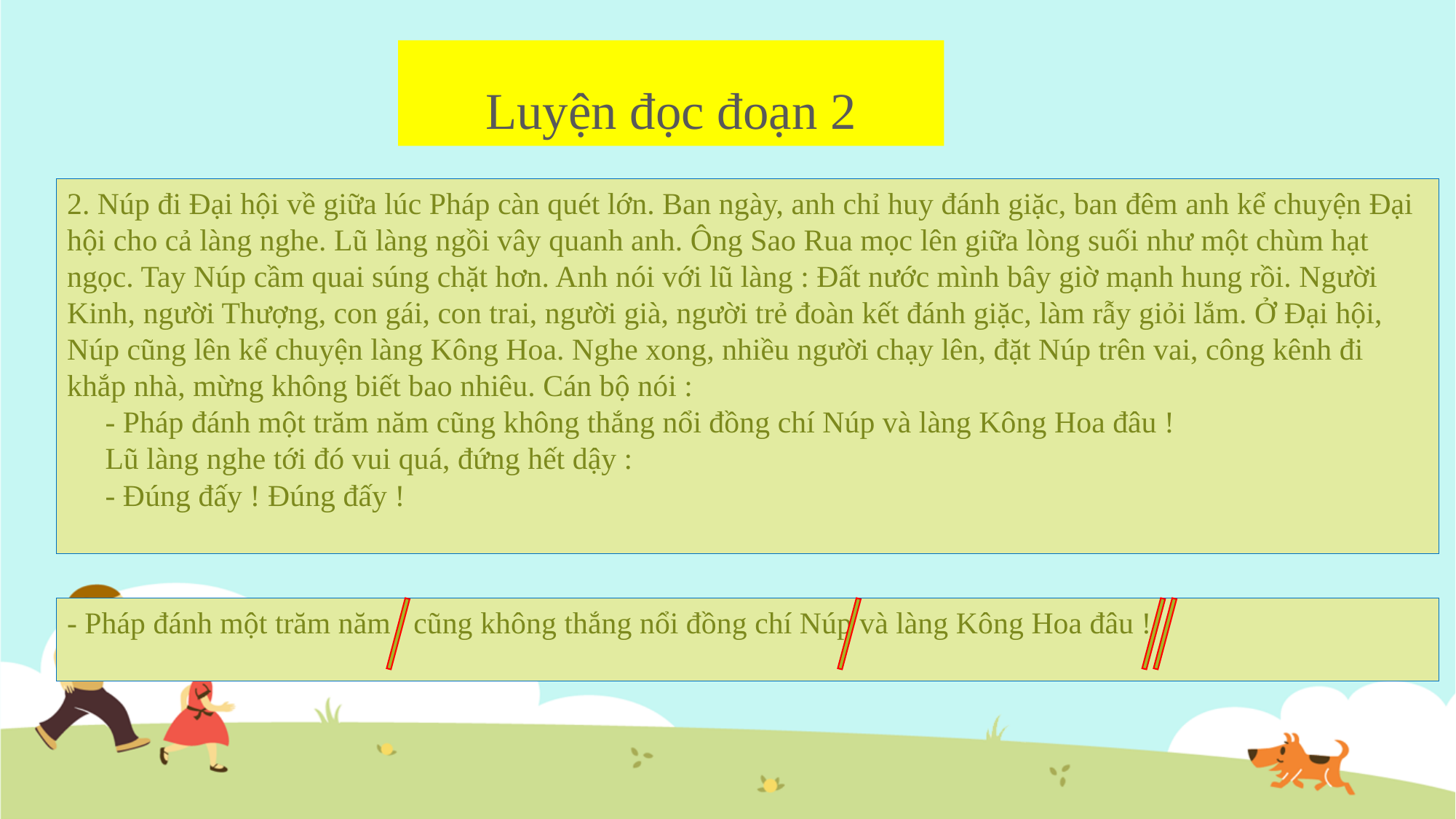

Luyện đọc đoạn 2
2. Núp đi Đại hội về giữa lúc Pháp càn quét lớn. Ban ngày, anh chỉ huy đánh giặc, ban đêm anh kể chuyện Đại hội cho cả làng nghe. Lũ làng ngồi vây quanh anh. Ông Sao Rua mọc lên giữa lòng suối như một chùm hạt ngọc. Tay Núp cầm quai súng chặt hơn. Anh nói với lũ làng : Đất nước mình bây giờ mạnh hung rồi. Người Kinh, người Thượng, con gái, con trai, người già, người trẻ đoàn kết đánh giặc, làm rẫy giỏi lắm. Ở Đại hội, Núp cũng lên kể chuyện làng Kông Hoa. Nghe xong, nhiều người chạy lên, đặt Núp trên vai, công kênh đi khắp nhà, mừng không biết bao nhiêu. Cán bộ nói :
     - Pháp đánh một trăm năm cũng không thắng nổi đồng chí Núp và làng Kông Hoa đâu !
     Lũ làng nghe tới đó vui quá, đứng hết dậy :
     - Đúng đấy ! Đúng đấy !

- Pháp đánh một trăm năm   cũng không thắng nổi đồng chí Núp và làng Kông Hoa đâu !